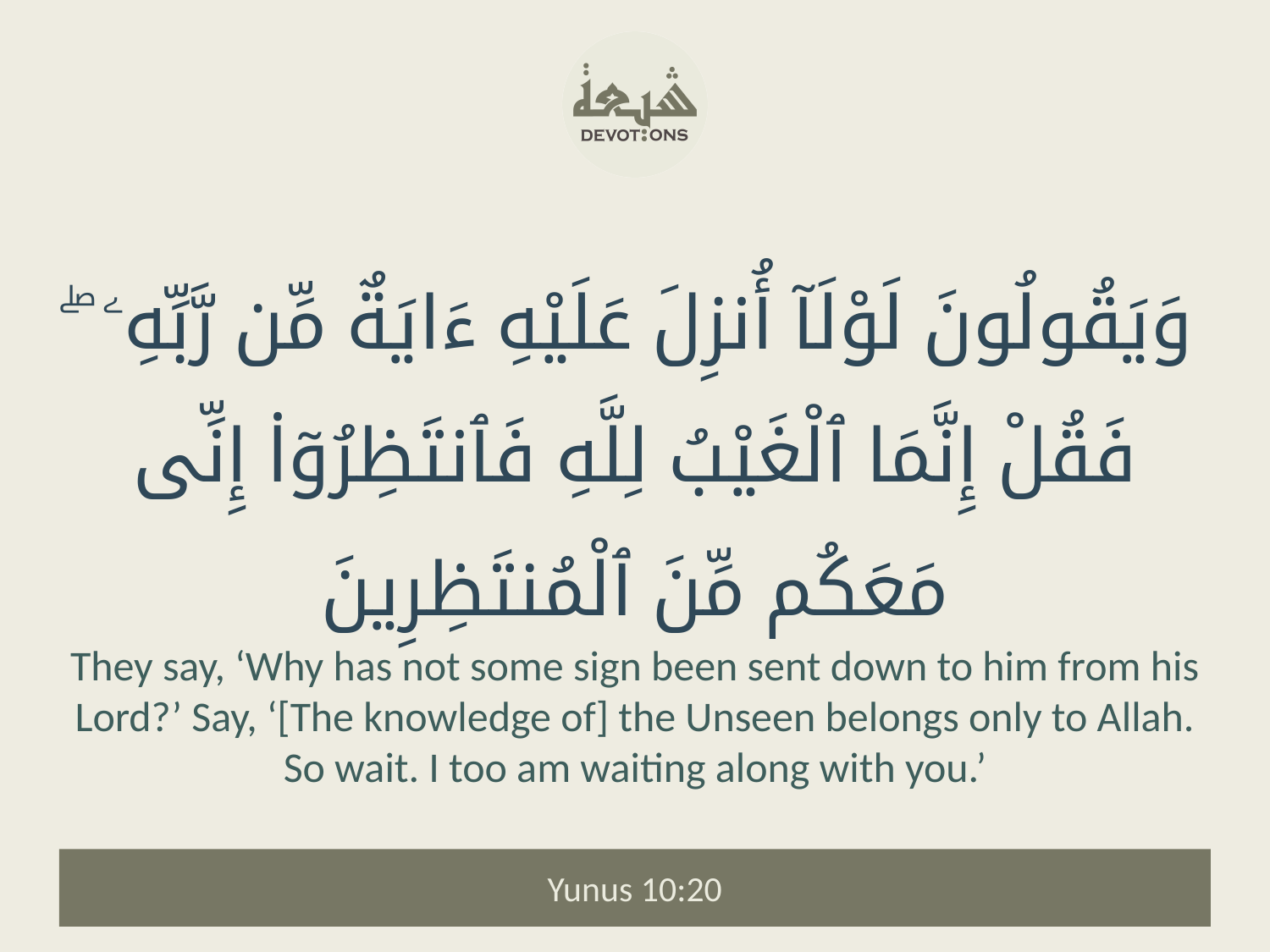

وَيَقُولُونَ لَوْلَآ أُنزِلَ عَلَيْهِ ءَايَةٌ مِّن رَّبِّهِۦ ۖ فَقُلْ إِنَّمَا ٱلْغَيْبُ لِلَّهِ فَٱنتَظِرُوٓا۟ إِنِّى مَعَكُم مِّنَ ٱلْمُنتَظِرِينَ
They say, ‘Why has not some sign been sent down to him from his Lord?’ Say, ‘[The knowledge of] the Unseen belongs only to Allah. So wait. I too am waiting along with you.’
Yunus 10:20